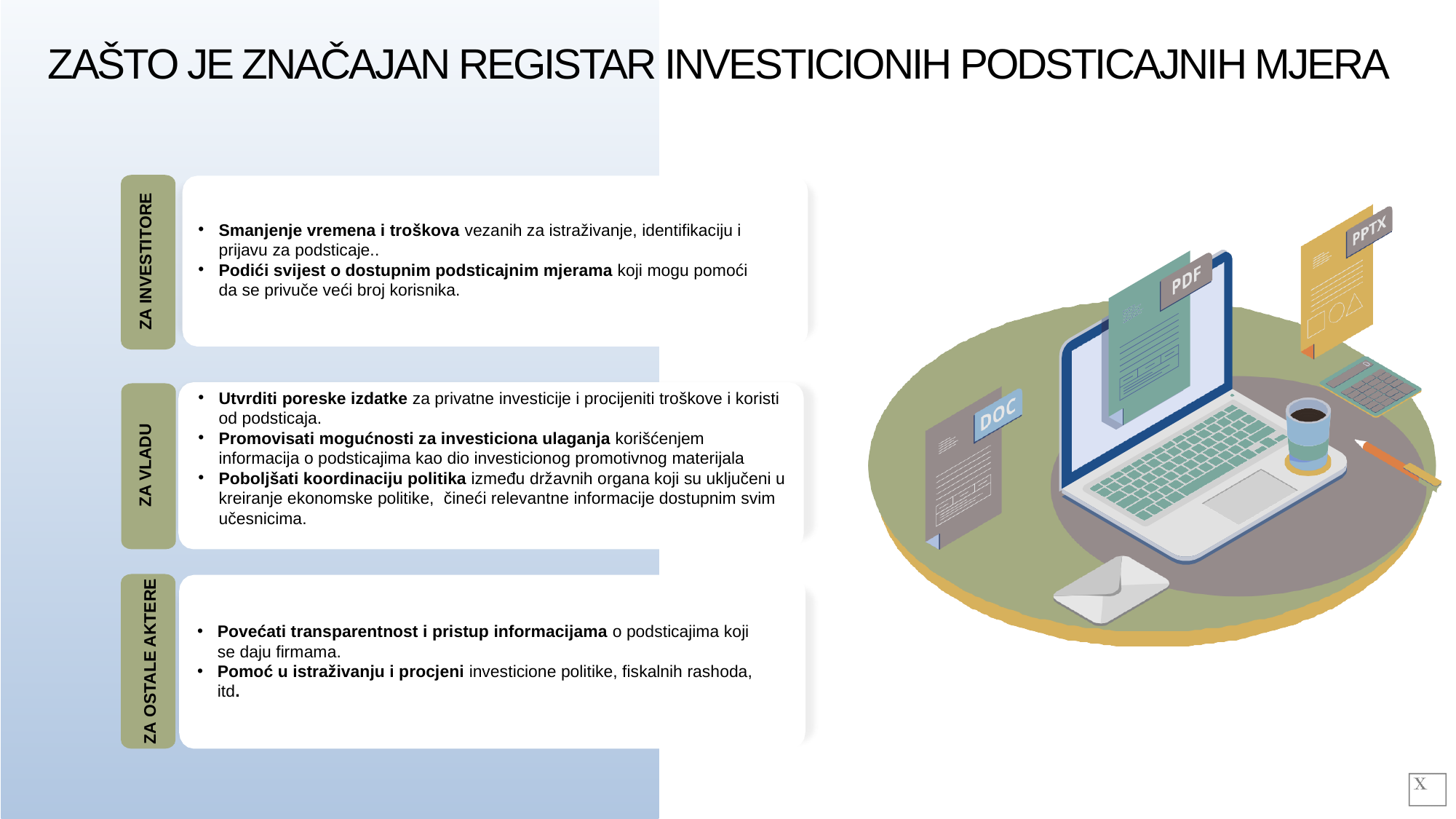

# ZAŠTO JE ZNAČAJAN REGISTAR INVESTICIONIH PODSTICAJNIH MJERA

Smanjenje vremena i troškova vezanih za istraživanje, identifikaciju i prijavu za podsticaje..
Podići svijest o dostupnim podsticajnim mjerama koji mogu pomoći da se privuče veći broj korisnika.
ZA INVESTITORE

Utvrditi poreske izdatke za privatne investicije i procijeniti troškove i koristi od podsticaja.
Promovisati mogućnosti za investiciona ulaganja korišćenjem informacija o podsticajima kao dio investicionog promotivnog materijala
Poboljšati koordinaciju politika između državnih organa koji su uključeni u kreiranje ekonomske politike,  čineći relevantne informacije dostupnim svim učesnicima.

ZA VLADU

Povećati transparentnost i pristup informacijama o podsticajima koji se daju firmama.
Pomoć u istraživanju i procjeni investicione politike, fiskalnih rashoda, itd.
ZA OSTALE AKTERE